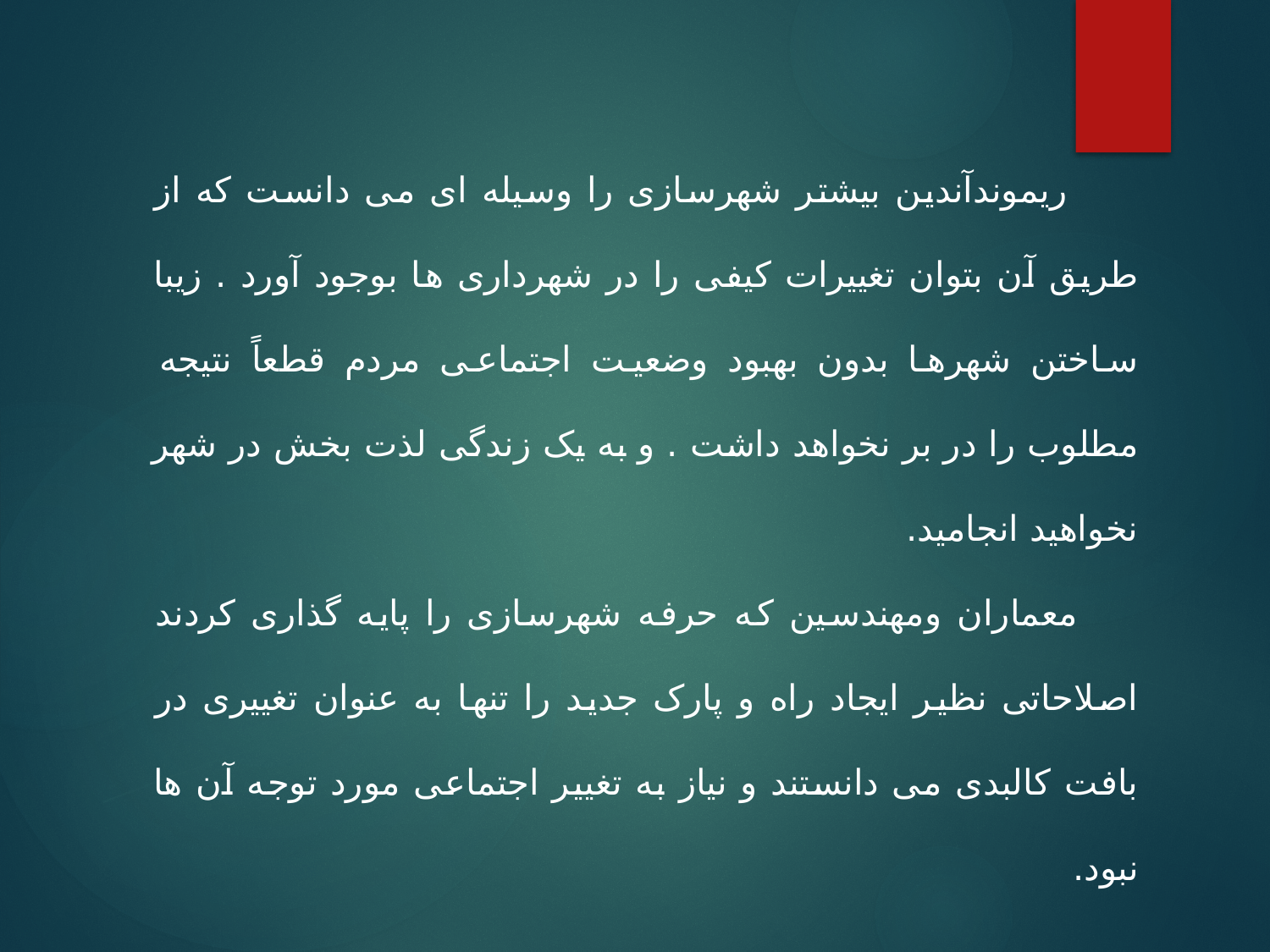

ریموندآندین بیشتر شهرسازی را وسیله ای می دانست که از طریق آن بتوان تغییرات کیفی را در شهرداری ها بوجود آورد . زیبا ساختن شهرها بدون بهبود وضعیت اجتماعی مردم قطعاً نتیجه مطلوب را در بر نخواهد داشت . و به یک زندگی لذت بخش در شهر نخواهید انجامید.
    معماران ومهندسین که حرفه شهرسازی را پایه گذاری کردند اصلاحاتی نظیر ایجاد راه و پارک جدید را تنها به عنوان تغییری در بافت کالبدی می دانستند و نیاز به تغییر اجتماعی مورد توجه آن ها نبود.